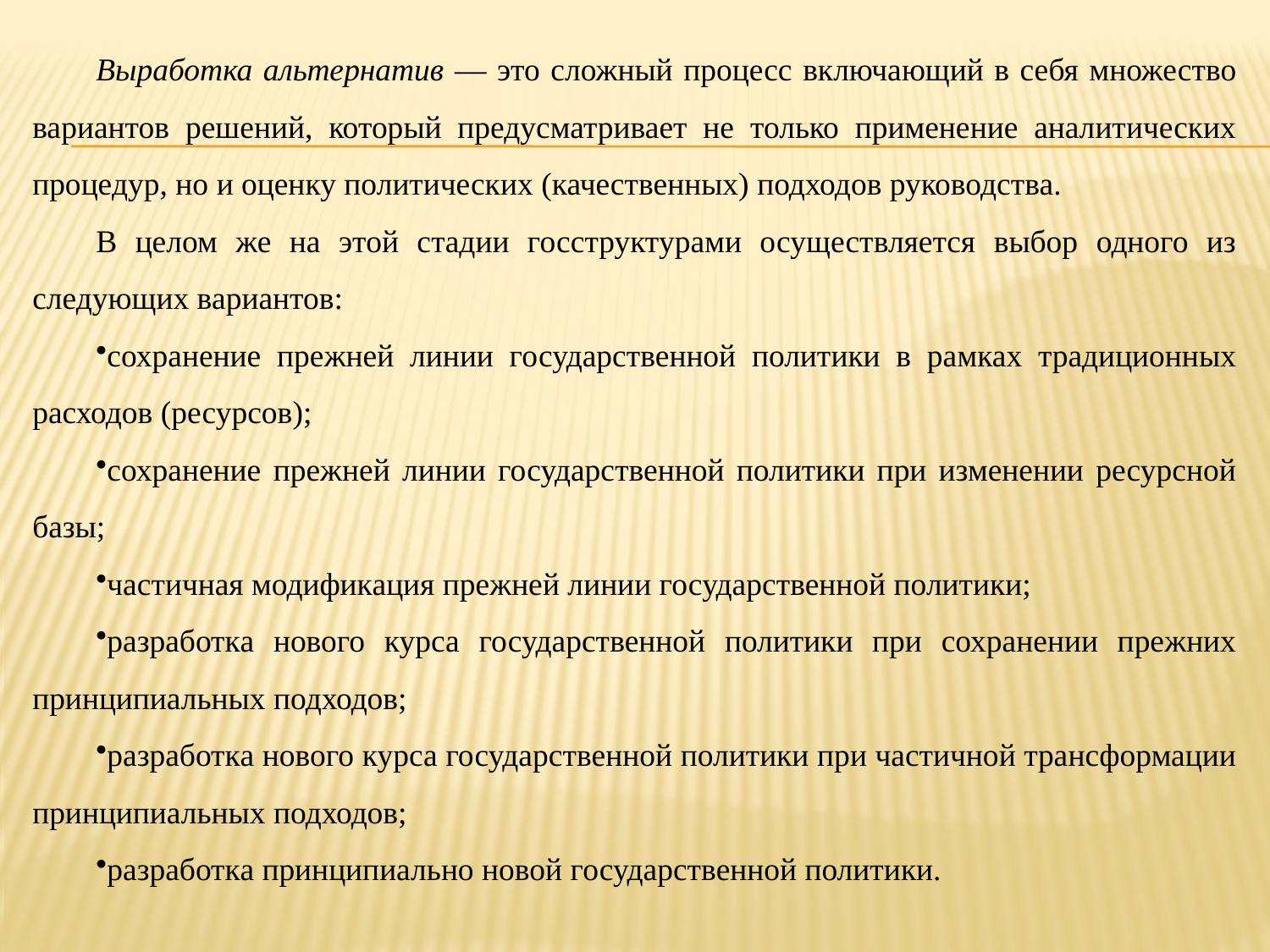

Выработка альтернатив — это сложный процесс включающий в себя множество вариантов решений, который предусматривает не только применение аналитических процедур, но и оценку политических (качественных) подходов руководства.
В целом же на этой стадии госструктурами осуществляется выбор одного из следующих вариантов:
сохранение прежней линии государственной политики в рамках традиционных расходов (ресурсов);
сохранение прежней линии государственной политики при изменении ресурсной базы;
частичная модификация прежней линии государственной политики;
разработка нового курса государственной политики при сохранении прежних принципиальных подходов;
разработка нового курса государственной политики при частичной трансформации принципиальных подходов;
разработка принципиально новой государственной политики.